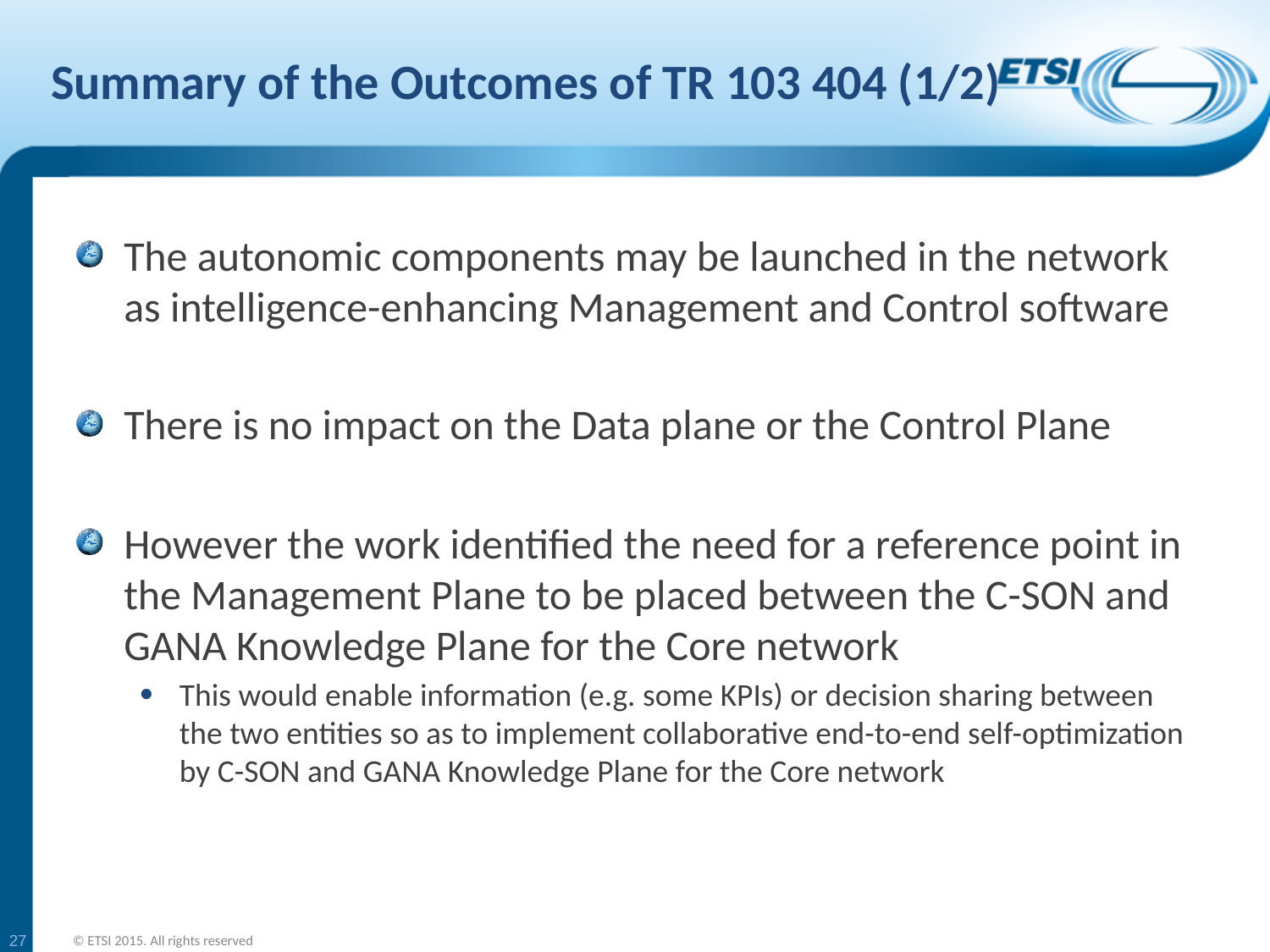

# Summary of the Outcomes of TR 103 404 (1/2)
The autonomic components may be launched in the network as intelligence-enhancing Management and Control software

There is no impact on the Data plane or the Control Plane

However the work identified the need for a reference point in the Management Plane to be placed between the C-SON and GANA Knowledge Plane for the Core network
This would enable information (e.g. some KPIs) or decision sharing between the two entities so as to implement collaborative end-to-end self-optimization by C-SON and GANA Knowledge Plane for the Core network

27
© ETSI 2015. All rights reserved